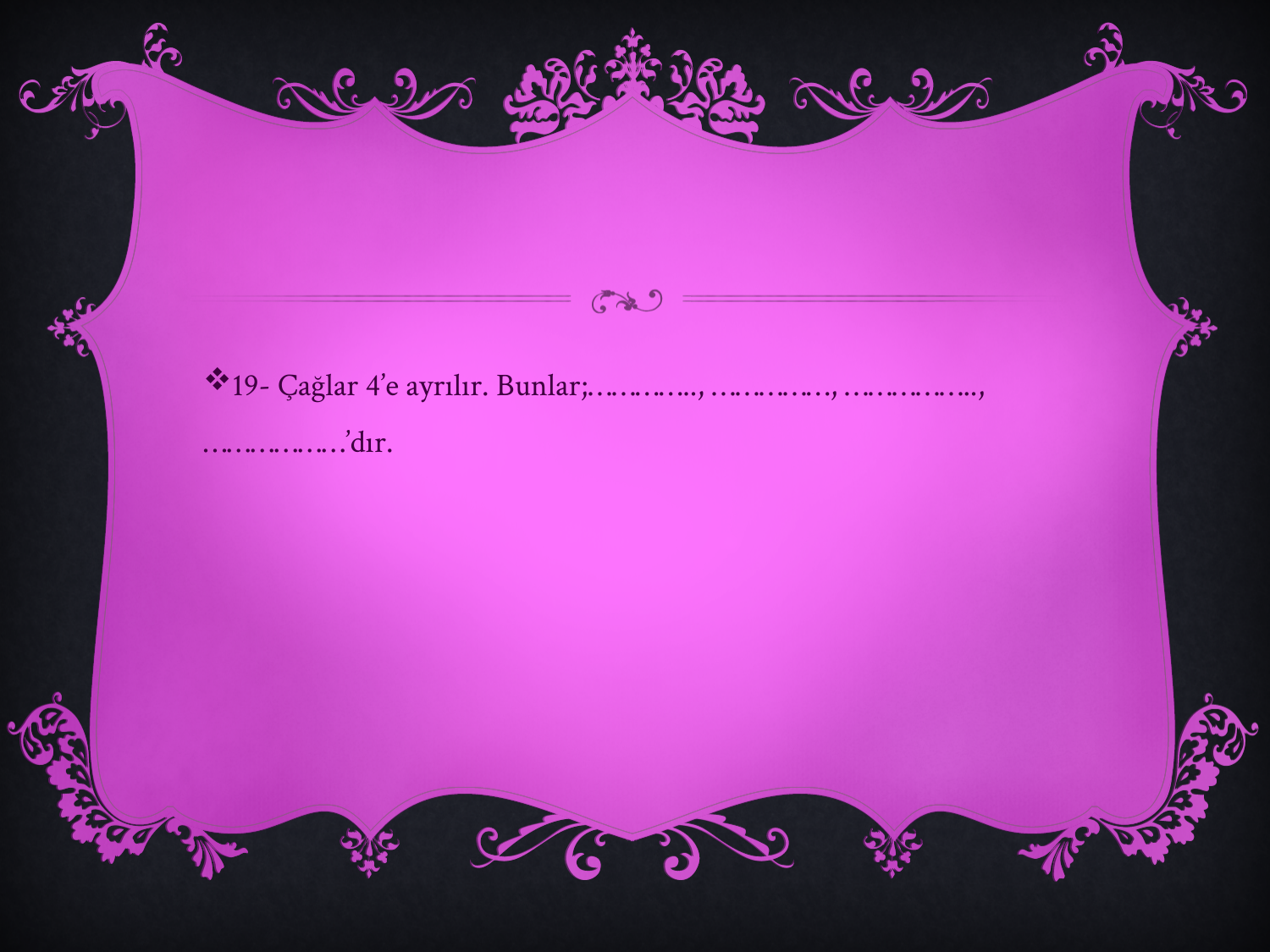

#
19- Çağlar 4’e ayrılır. Bunlar;………….., ……………, …………….., ………………’dır.